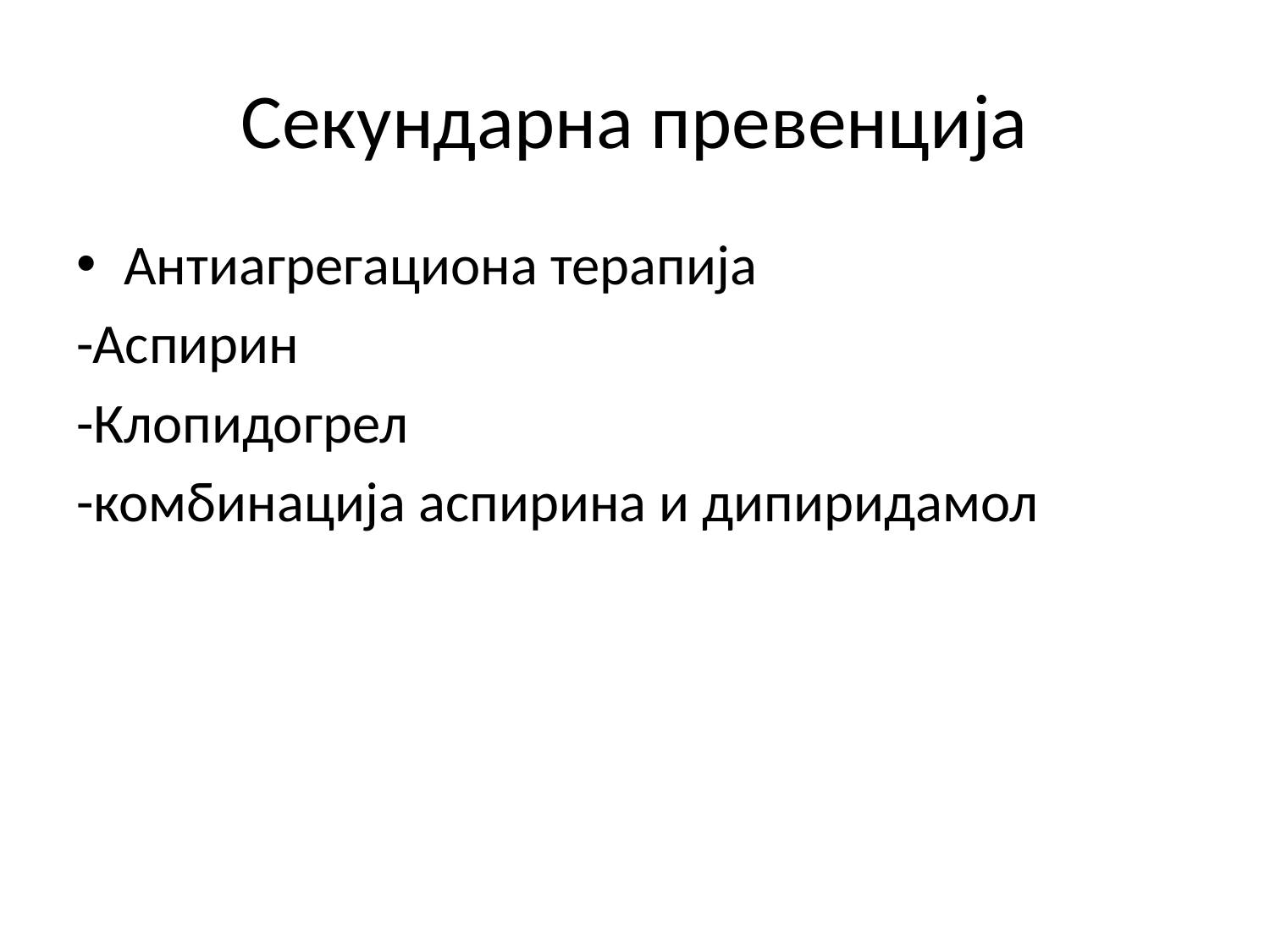

# Секундарна превенција
Антиагрегациона терапија
-Аспирин
-Клопидогрел
-комбинација аспирина и дипиридамол